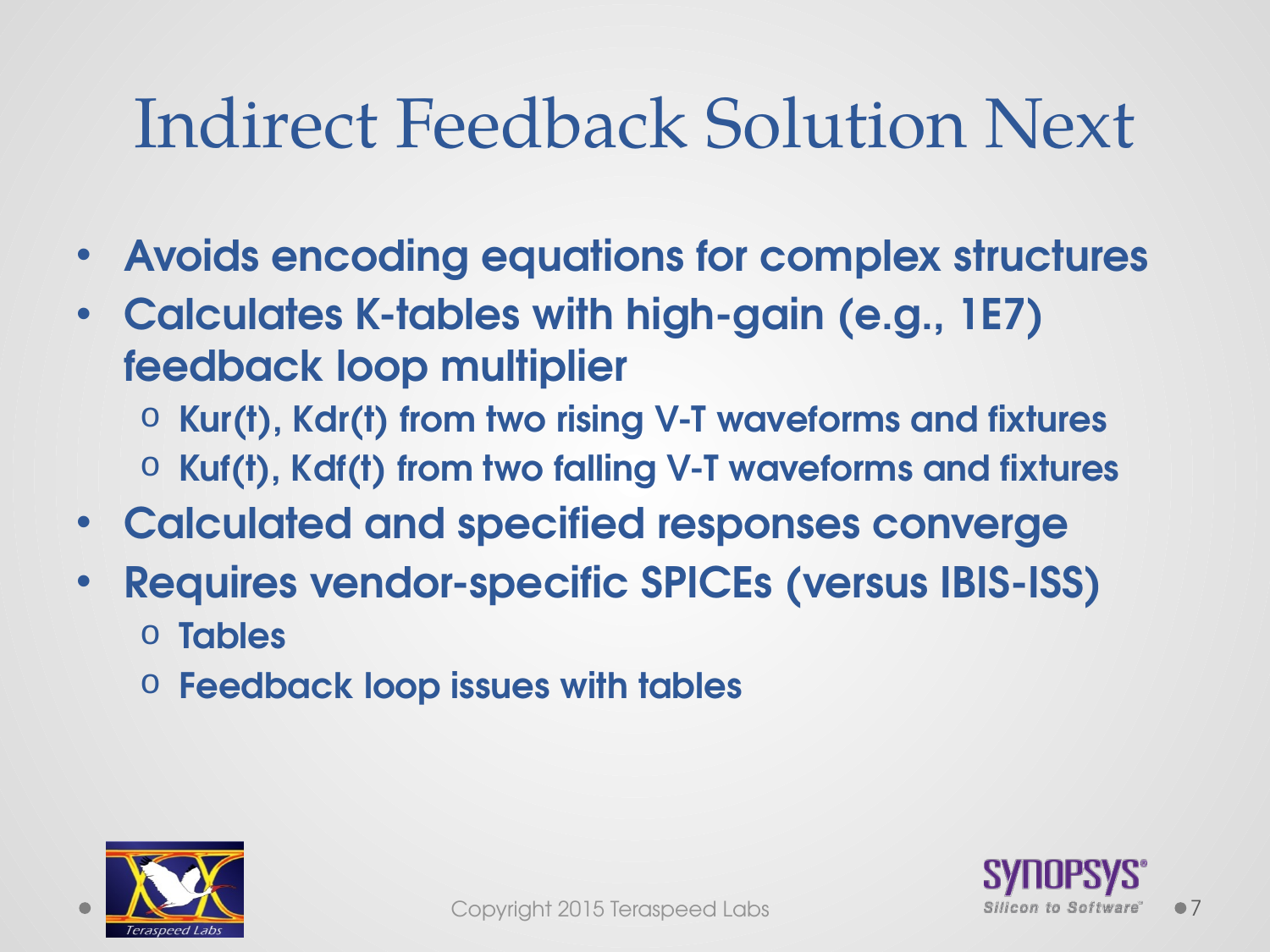

# Indirect Feedback Solution Next
Avoids encoding equations for complex structures
Calculates K-tables with high-gain (e.g., 1E7) feedback loop multiplier
Kur(t), Kdr(t) from two rising V-T waveforms and fixtures
Kuf(t), Kdf(t) from two falling V-T waveforms and fixtures
Calculated and specified responses converge
Requires vendor-specific SPICEs (versus IBIS-ISS)
Tables
Feedback loop issues with tables
7
Copyright 2015 Teraspeed Labs